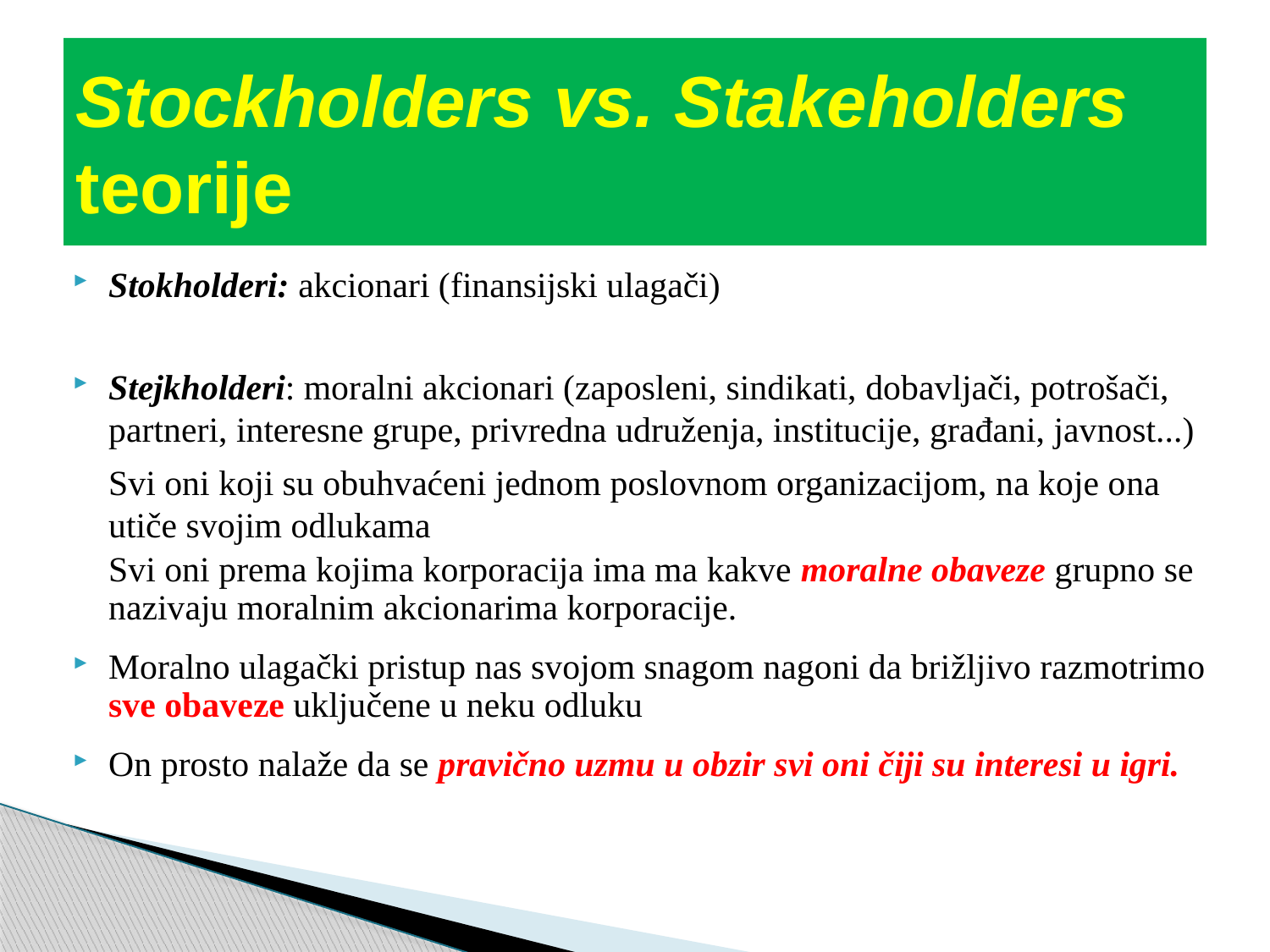

Stockholders vs. Stakeholders teorije
Stokholderi: akcionari (finansijski ulagači)

Stejkholderi: moralni akcionari (zaposleni, sindikati, dobavljači, potrošači, partneri, interesne grupe, privredna udruženja, institucije, građani, javnost...)
	Svi oni koji su obuhvaćeni jednom poslovnom organizacijom, na koje ona utiče svojim odlukama
	Svi oni prema kojima korporacija ima ma kakve moralne obaveze grupno se nazivaju moralnim akcionarima korporacije.
Moralno ulagački pristup nas svojom snagom nagoni da brižljivo razmotrimo sve obaveze uključene u neku odluku
On prosto nalaže da se pravično uzmu u obzir svi oni čiji su interesi u igri.